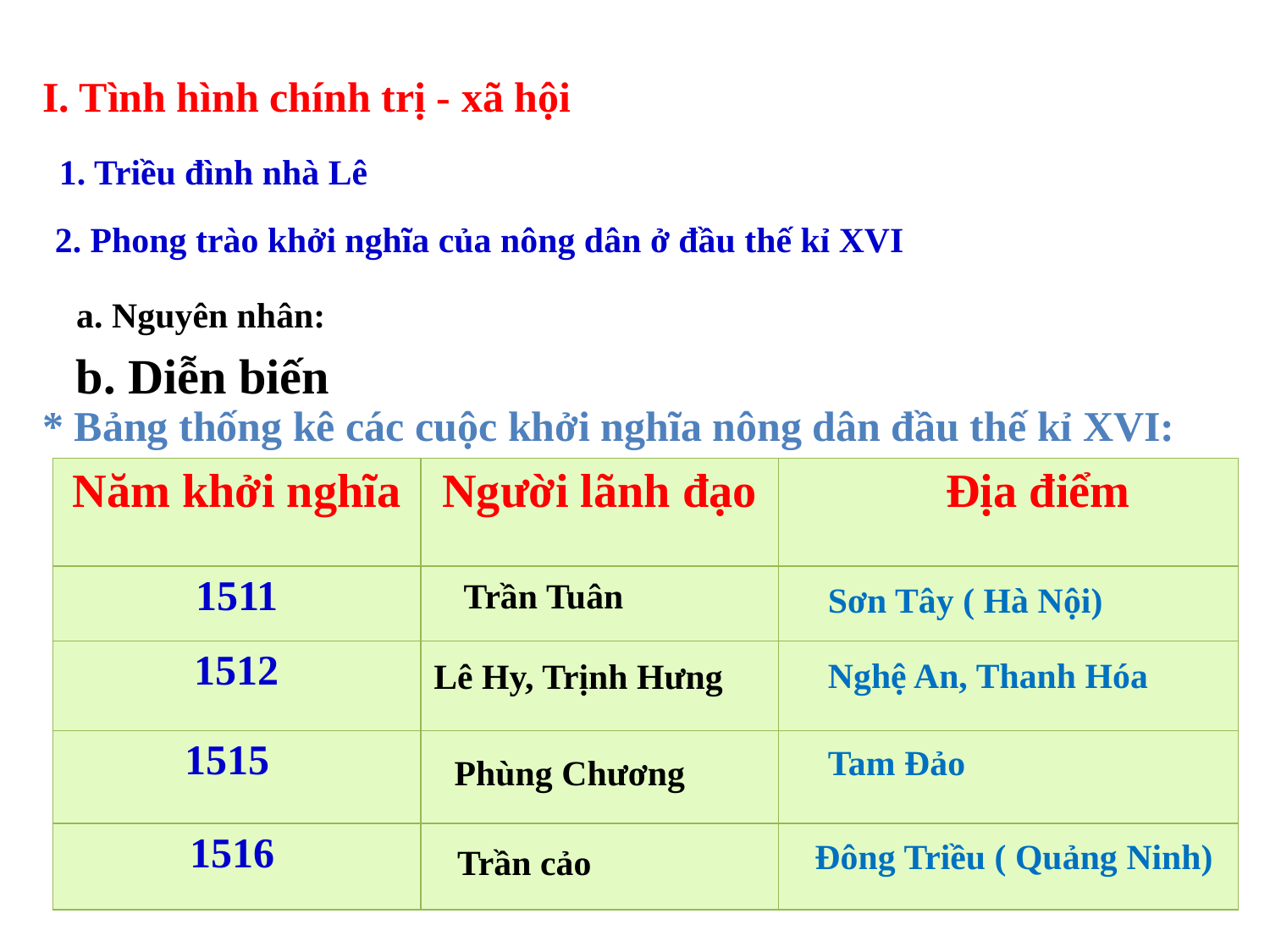

I. Tình hình chính trị - xã hội
1. Triều đình nhà Lê
2. Phong trào khởi nghĩa của nông dân ở đầu thế kỉ XVI
a. Nguyên nhân:
b. Diễn biến
* Bảng thống kê các cuộc khởi nghĩa nông dân đầu thế kỉ XVI:
| Năm khởi nghĩa | Người lãnh đạo | Địa điểm |
| --- | --- | --- |
| 1511 |  |  |
| 1512 |  |  |
| 1515 |  |  |
| 1516 |  |  |
 Trần Tuân
 Sơn Tây ( Hà Nội)
 Nghệ An, Thanh Hóa
 Lê Hy, Trịnh Hưng
 Tam Đảo
Phùng Chương
 Đông Triều ( Quảng Ninh)
 Trần cảo